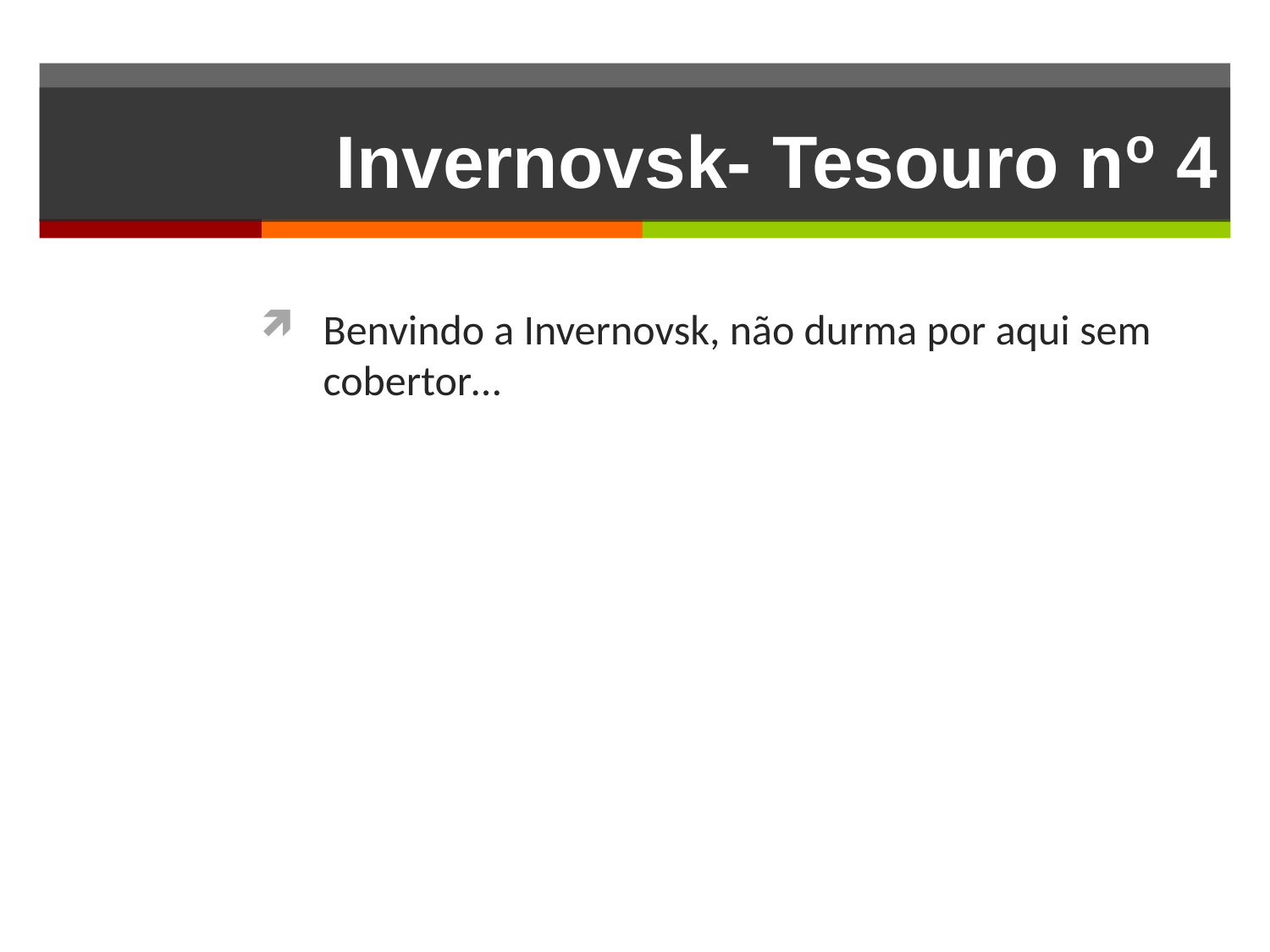

# Invernovsk- Tesouro no 4
Benvindo a Invernovsk, não durma por aqui sem cobertor…